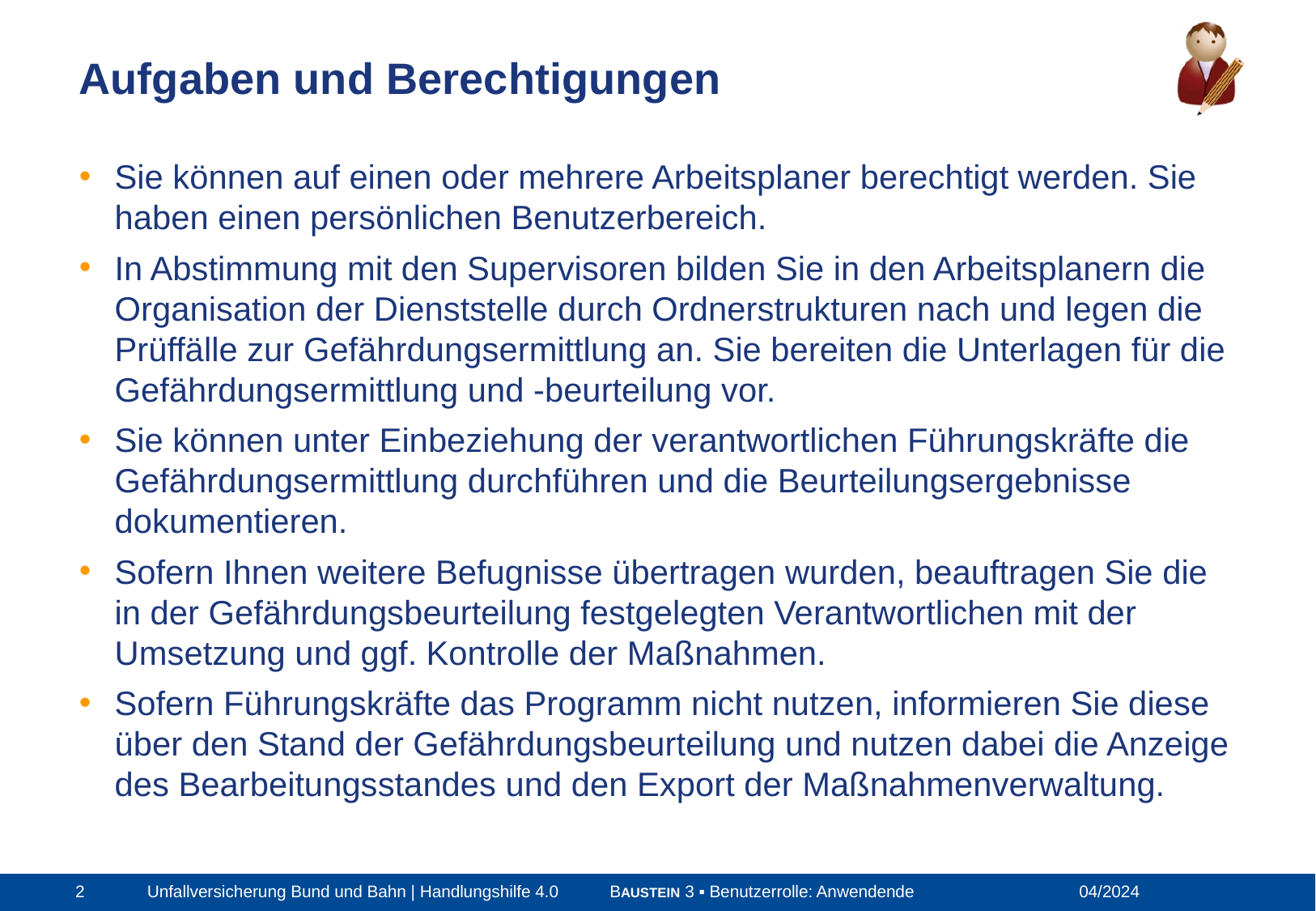

Aufgaben und Berechtigungen
Sie können auf einen oder mehrere Arbeitsplaner berechtigt werden. Sie haben einen persönlichen Benutzerbereich.
In Abstimmung mit den Supervisoren bilden Sie in den Arbeitsplanern die Organisation der Dienststelle durch Ordnerstrukturen nach und legen die Prüffälle zur Gefährdungsermittlung an. Sie bereiten die Unterlagen für die Gefährdungsermittlung und -beurteilung vor.
Sie können unter Einbeziehung der verantwortlichen Führungskräfte die Gefährdungsermittlung durchführen und die Beurteilungsergebnisse dokumentieren.
Sofern Ihnen weitere Befugnisse übertragen wurden, beauftragen Sie die in der Gefährdungsbeurteilung festgelegten Verantwortlichen mit der Umsetzung und ggf. Kontrolle der Maßnahmen.
Sofern Führungskräfte das Programm nicht nutzen, informieren Sie diese über den Stand der Gefährdungsbeurteilung und nutzen dabei die Anzeige des Bearbeitungsstandes und den Export der Maßnahmenverwaltung.